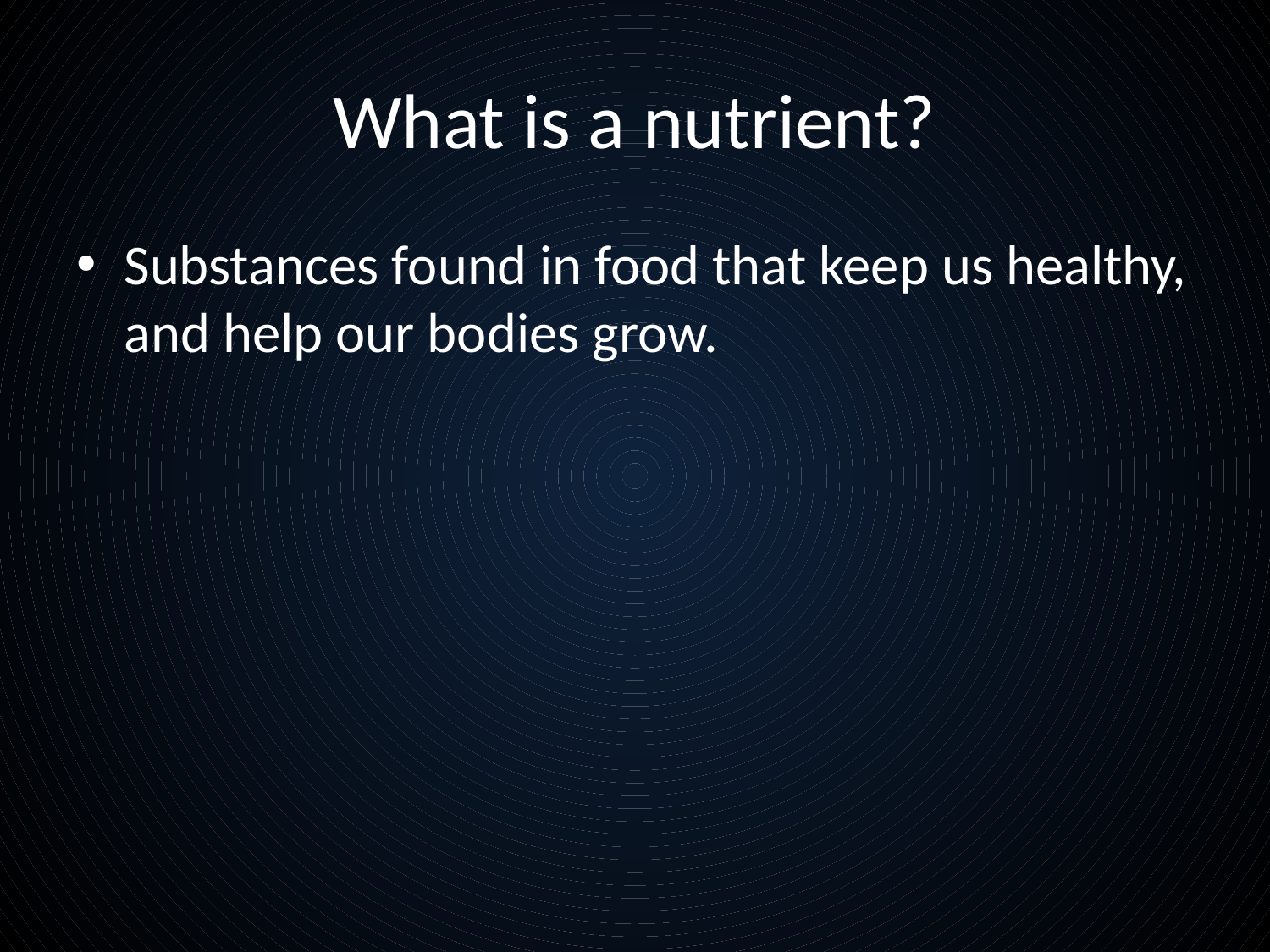

# What is a nutrient?
Substances found in food that keep us healthy, and help our bodies grow.